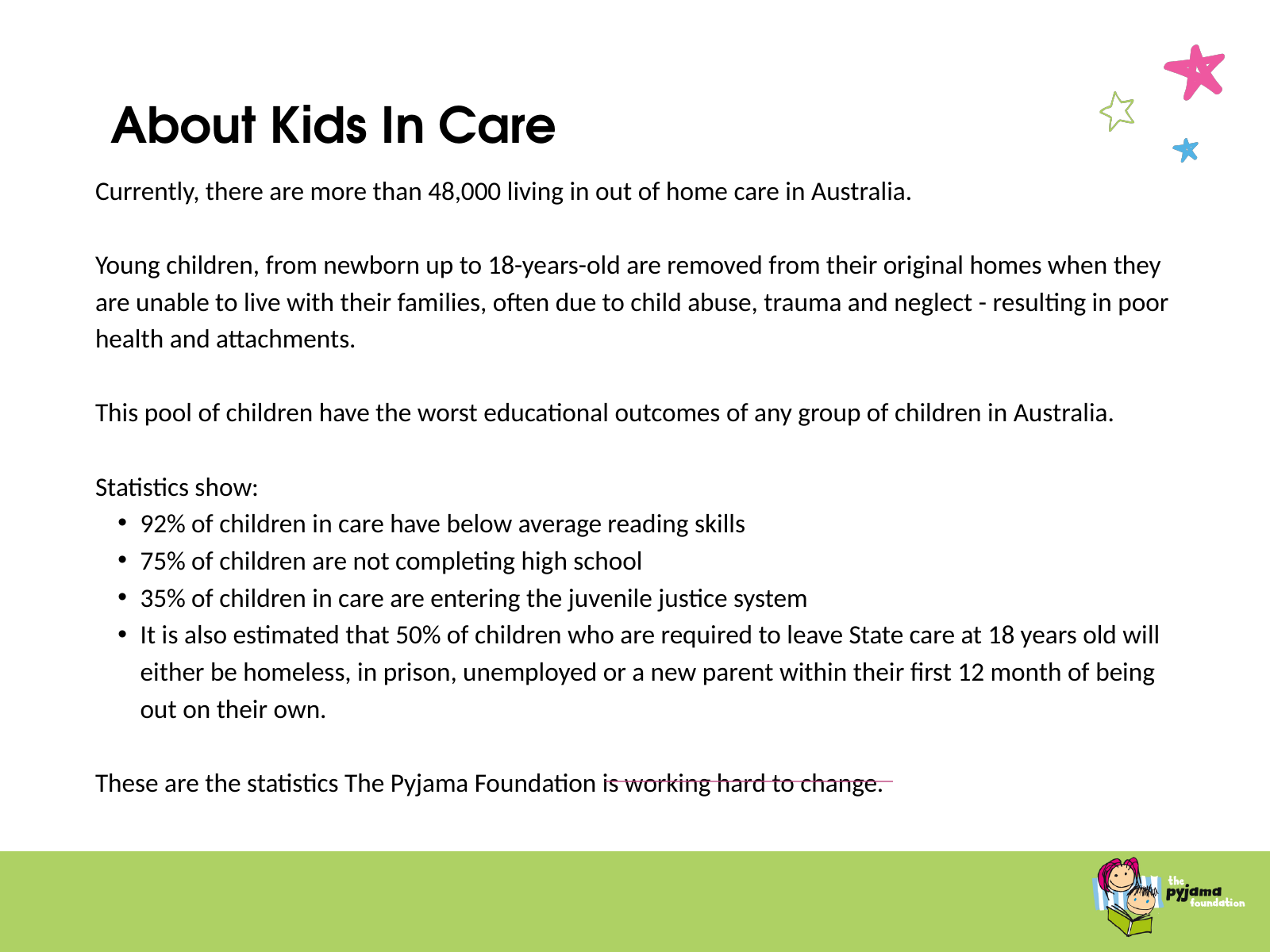

About Kids In Care

Currently, there are more than 48,000 living in out of home care in Australia.

Young children, from newborn up to 18-years-old are removed from their original homes when they are unable to live with their families, often due to child abuse, trauma and neglect - resulting in poor health and attachments.

This pool of children have the worst educational outcomes of any group of children in Australia.

Statistics show:
92% of children in care have below average reading skills
75% of children are not completing high school
35% of children in care are entering the juvenile justice system
It is also estimated that 50% of children who are required to leave State care at 18 years old will either be homeless, in prison, unemployed or a new parent within their first 12 month of being out on their own.

These are the statistics The Pyjama Foundation is working hard to change.